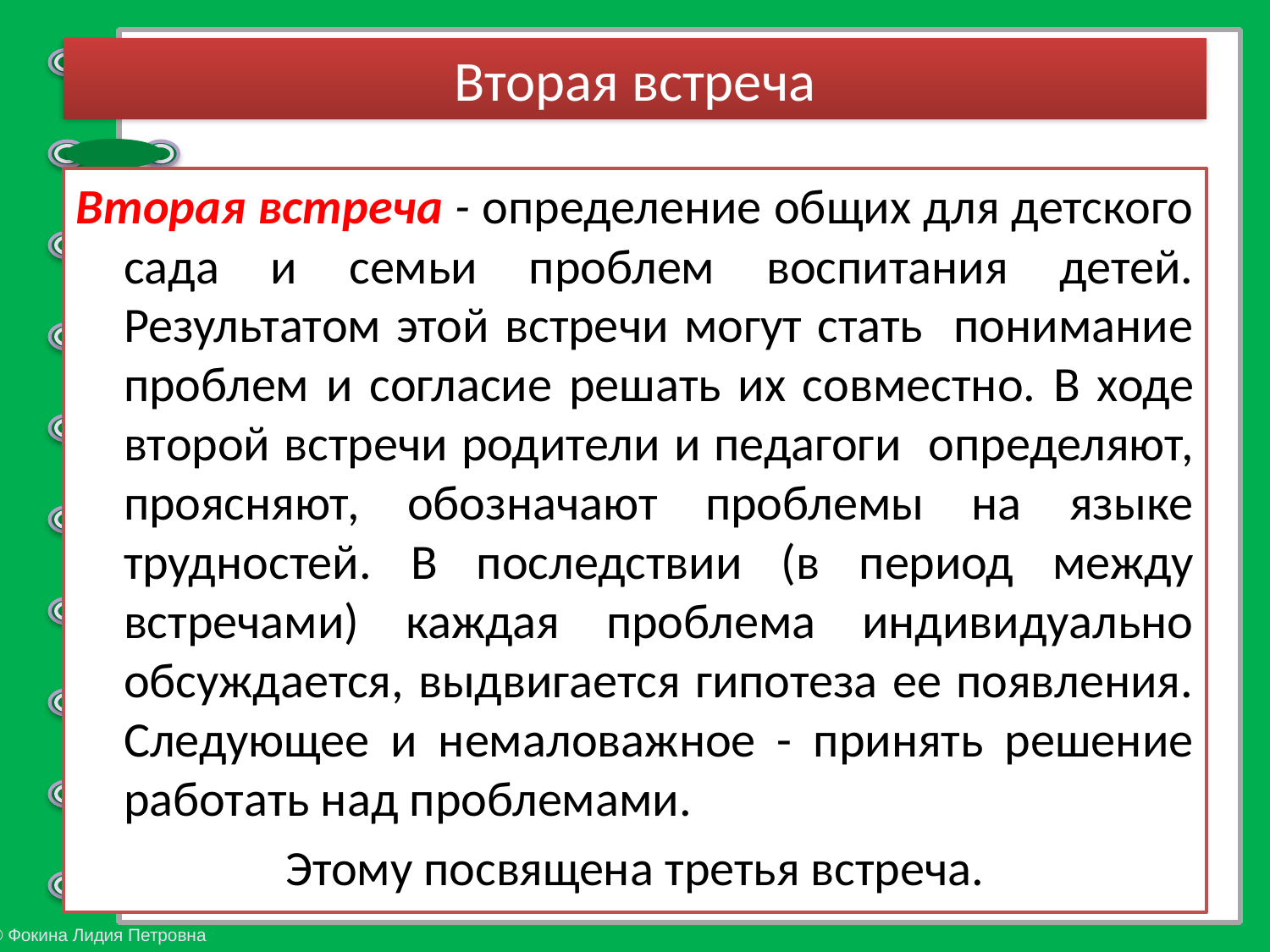

# Вторая встреча
Вторая встреча - определение общих для детского сада и семьи проблем воспитания детей. Результатом этой встречи могут стать  понимание проблем и согласие решать их совместно. В ходе второй встречи родители и педагоги  определяют, проясняют, обозначают проблемы на языке трудностей. В последствии (в период между встречами) каждая проблема индивидуально обсуждается, выдвигается гипотеза ее появления. Следующее и немаловажное - принять решение работать над проблемами.
Этому посвящена третья встреча.